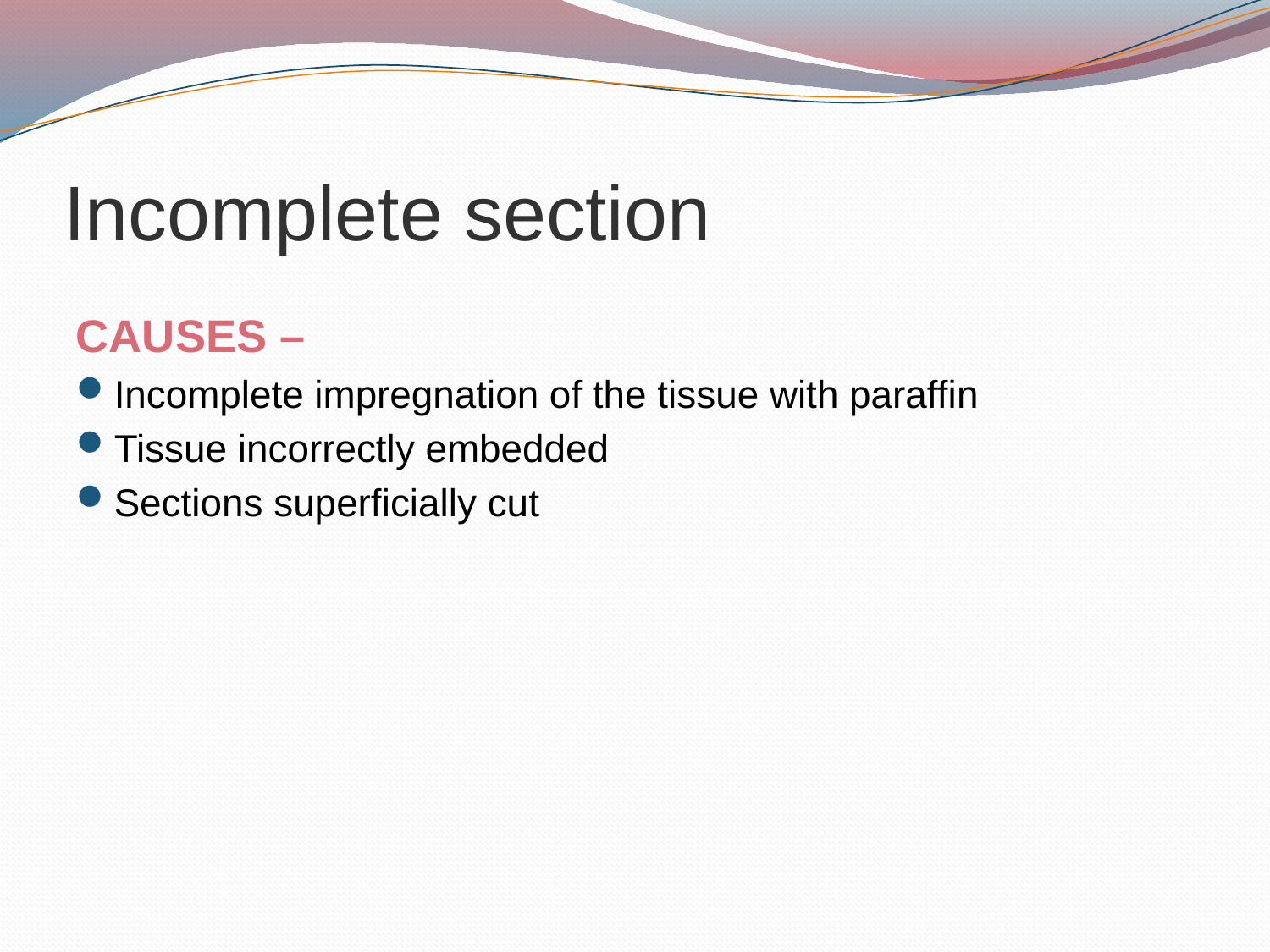

# Incomplete section
CAUSES –
Incomplete impregnation of the tissue with paraffin
Tissue incorrectly embedded
Sections superficially cut